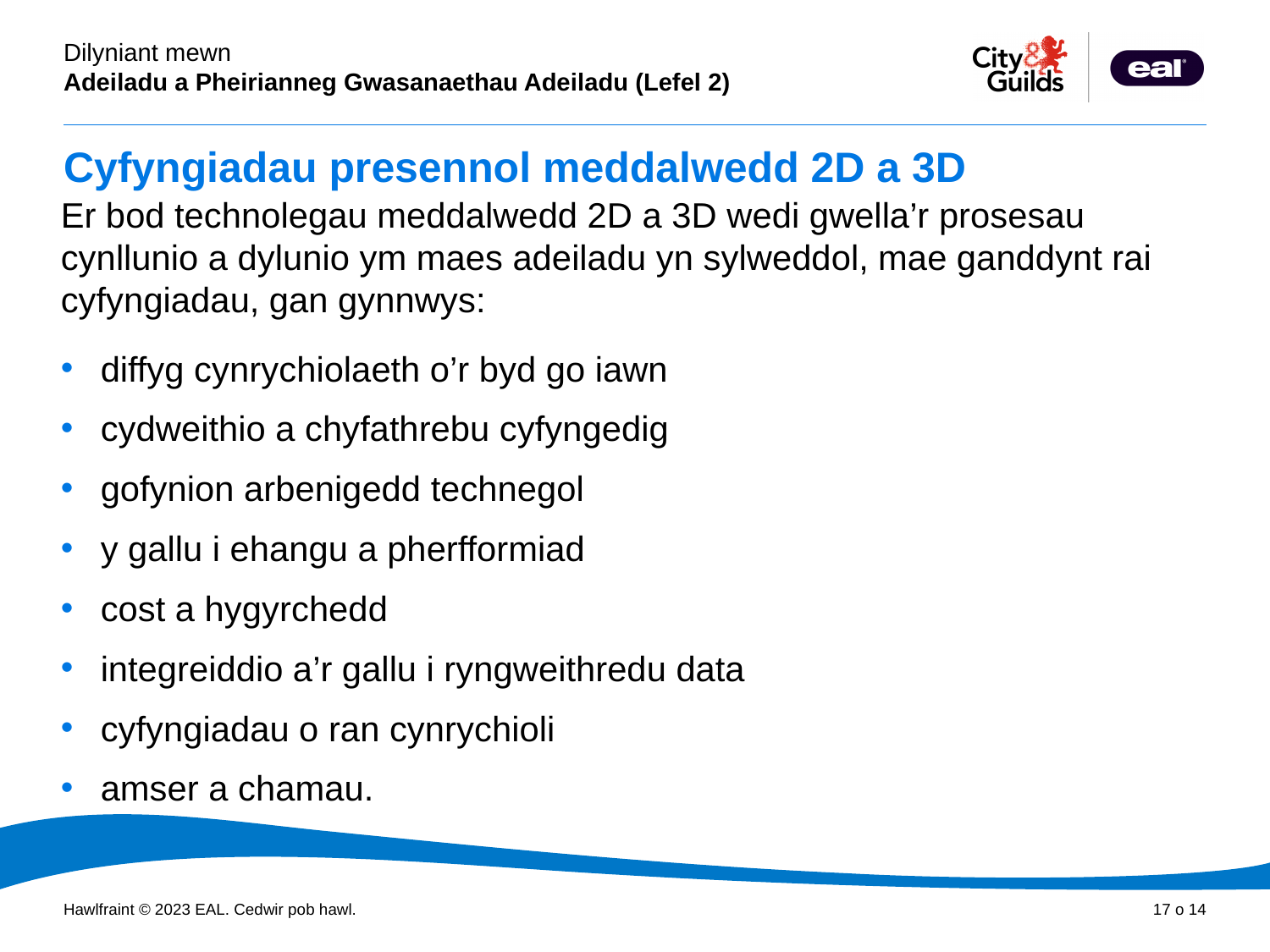

# Cyfyngiadau presennol meddalwedd 2D a 3D
Er bod technolegau meddalwedd 2D a 3D wedi gwella’r prosesau cynllunio a dylunio ym maes adeiladu yn sylweddol, mae ganddynt rai cyfyngiadau, gan gynnwys:
diffyg cynrychiolaeth o’r byd go iawn
cydweithio a chyfathrebu cyfyngedig
gofynion arbenigedd technegol
y gallu i ehangu a pherfformiad
cost a hygyrchedd
integreiddio a’r gallu i ryngweithredu data
cyfyngiadau o ran cynrychioli
amser a chamau.